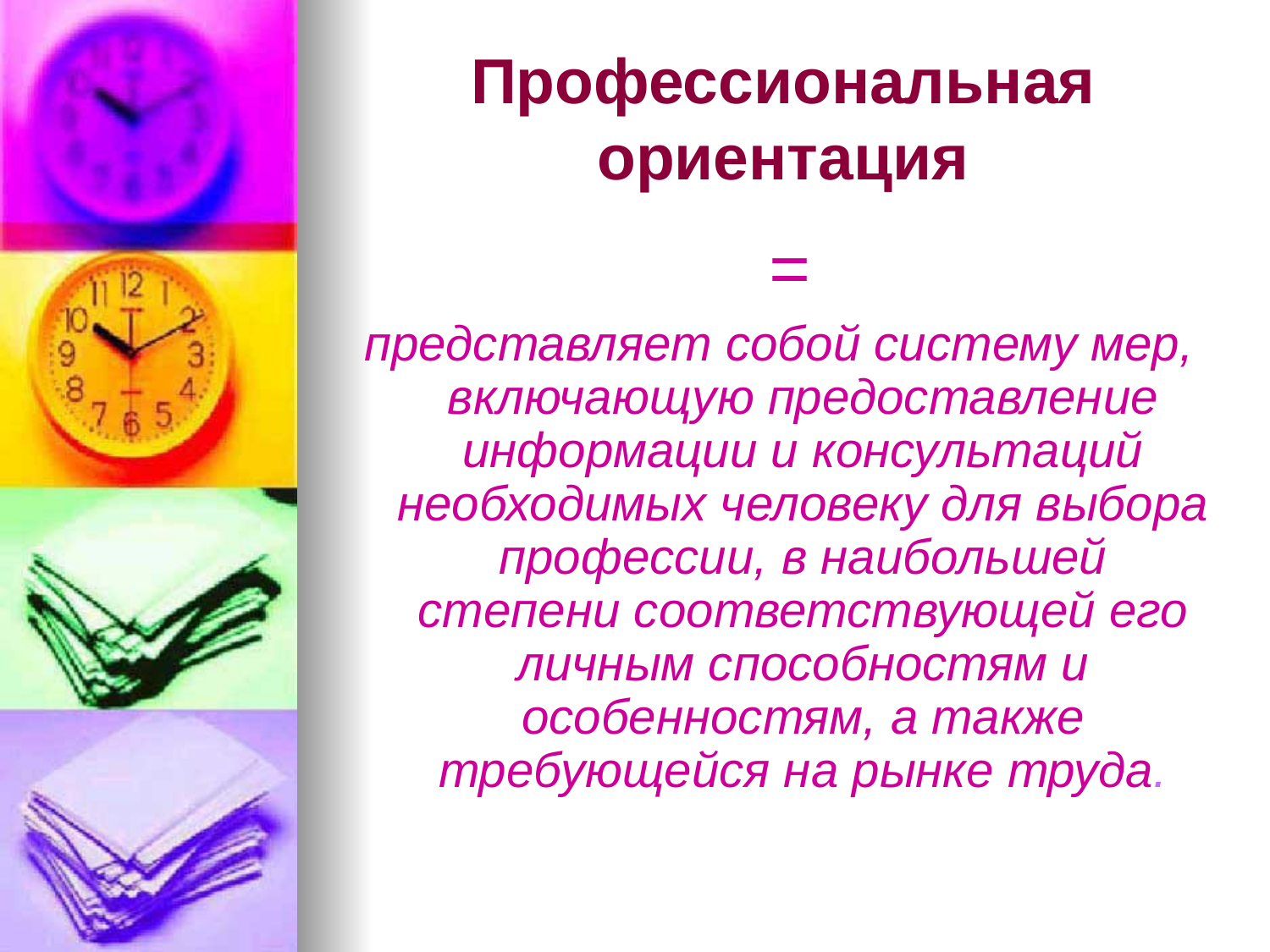

# Профессиональная ориентация
 =
представляет собой систему мер, включающую предоставление информации и консультаций необходимых человеку для выбора профессии, в наибольшей степени соответствующей его личным способностям и особенностям, а также требующейся на рынке труда.